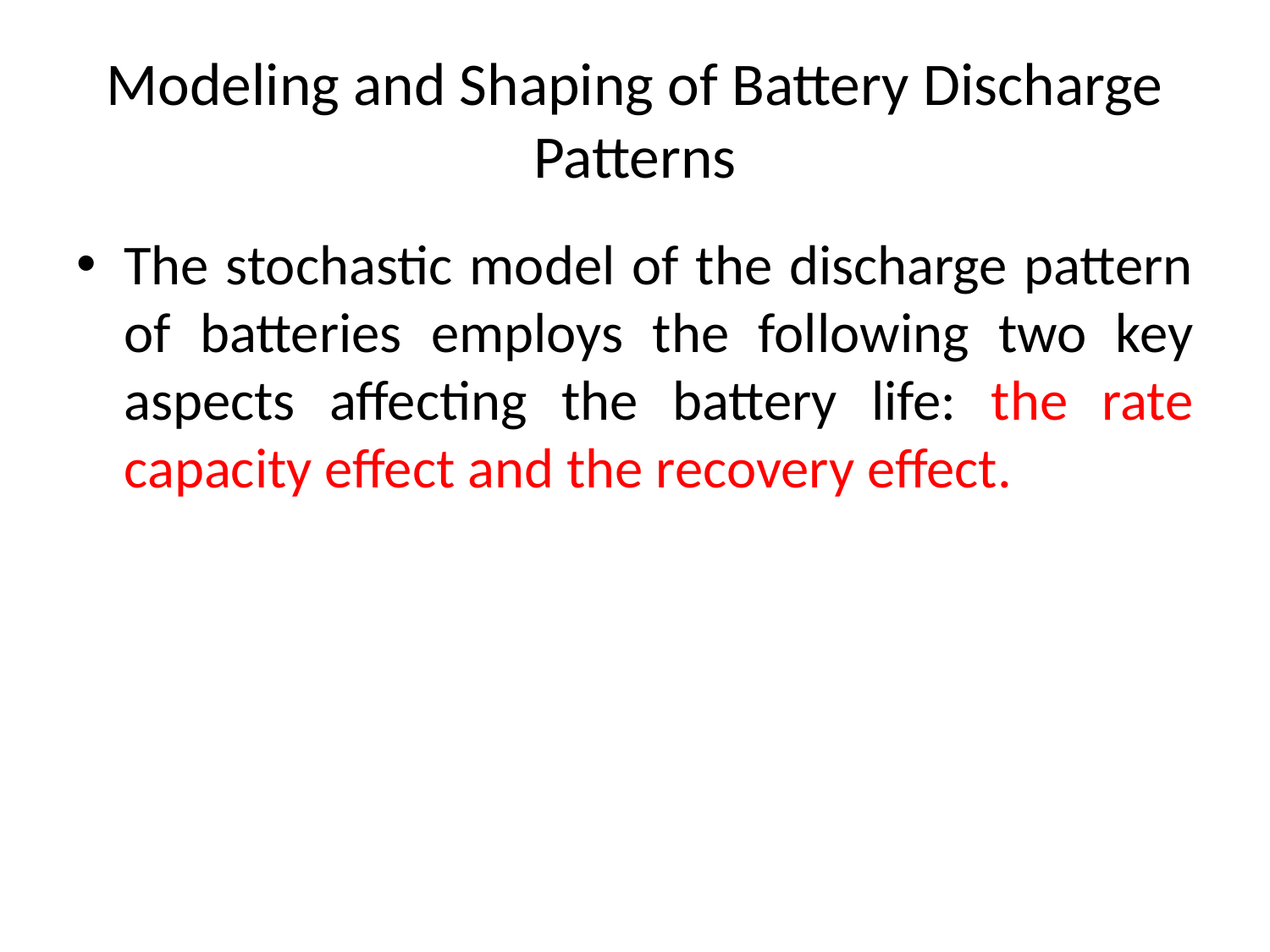

# Modeling and Shaping of Battery Discharge Patterns
The stochastic model of the discharge pattern of batteries employs the following two key aspects affecting the battery life: the rate capacity effect and the recovery effect.